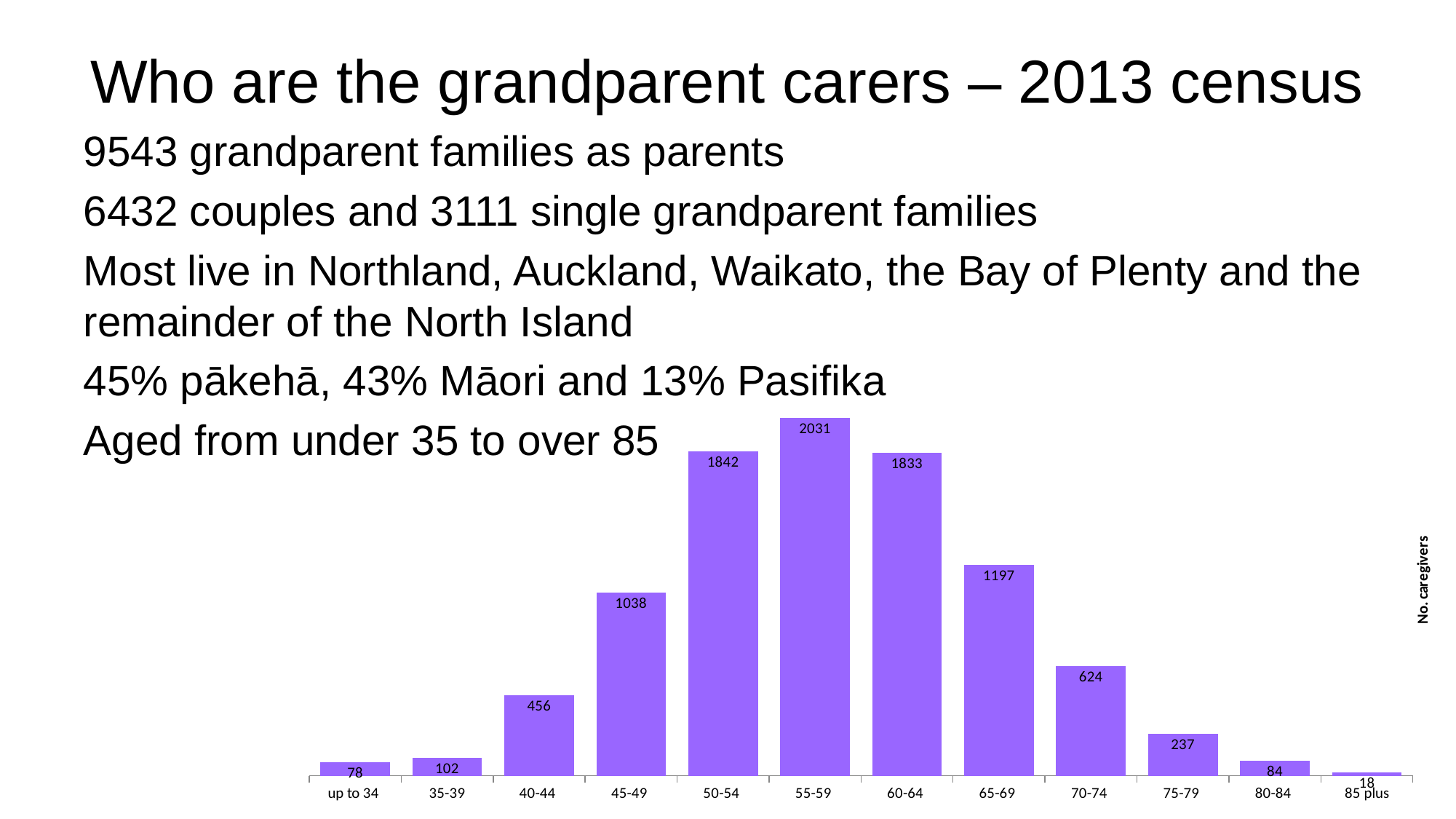

# Who are the grandparent carers – 2013 census
9543 grandparent families as parents
6432 couples and 3111 single grandparent families
Most live in Northland, Auckland, Waikato, the Bay of Plenty and the remainder of the North Island
45% pākehā, 43% Māori and 13% Pasifika
Aged from under 35 to over 85

### Chart

| Category |  |
|---|---|
| up to 34  | 78.0 |
| 35-39 | 102.0 |
| 40-44  | 456.0 |
| 45-49  | 1038.0 |
| 50-54  | 1842.0 |
| 55-59  | 2031.0 |
| 60-64  | 1833.0 |
| 65-69  | 1197.0 |
| 70-74  | 624.0 |
| 75-79  | 237.0 |
| 80-84  | 84.0 |
| 85 plus | 18.0 |